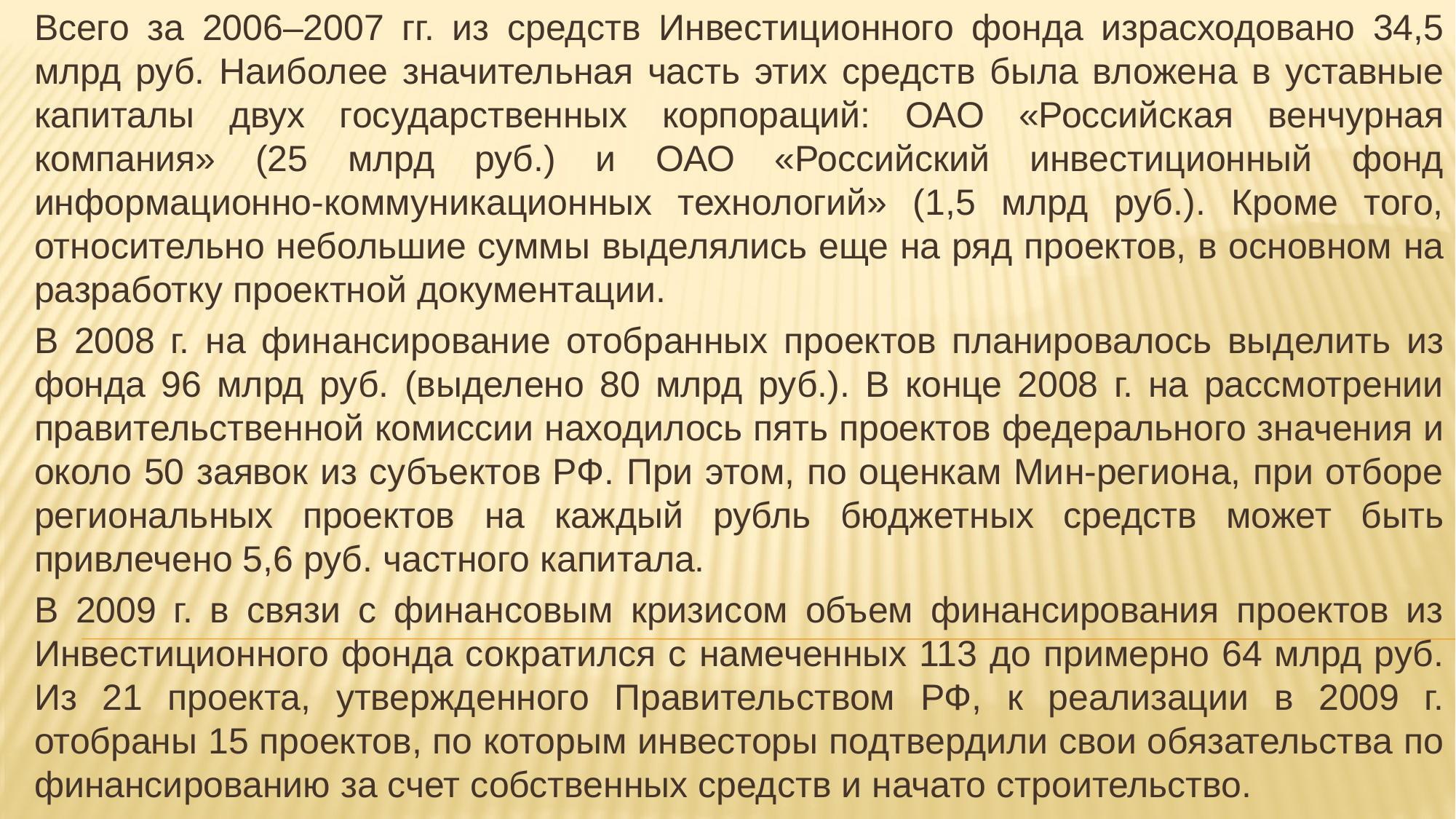

Всего за 2006–2007 гг. из средств Инвестиционного фонда израсходовано 34,5 млрд руб. Наиболее значительная часть этих средств была вложена в уставные капиталы двух государственных корпораций: ОАО «Российская венчурная компания» (25 млрд руб.) и ОАО «Российский инвестиционный фонд информационно-коммуникационных технологий» (1,5 млрд руб.). Кроме того, относительно небольшие суммы выделялись еще на ряд проектов, в основном на разработку проектной документации.
В 2008 г. на финансирование отобранных проектов планировалось выделить из фонда 96 млрд руб. (выделено 80 млрд руб.). В конце 2008 г. на рассмотрении правительственной комиссии находилось пять проектов федерального значения и около 50 заявок из субъектов РФ. При этом, по оценкам Мин-региона, при отборе региональных проектов на каждый рубль бюджетных средств может быть привлечено 5,6 руб. частного капитала.
В 2009 г. в связи с финансовым кризисом объем финансирования проектов из Инвестиционного фонда сократился с намеченных 113 до примерно 64 млрд руб. Из 21 проекта, утвержденного Правительством РФ, к реализации в 2009 г. отобраны 15 проектов, по которым инвесторы подтвердили свои обязательства по финансированию за счет собственных средств и начато строительство.